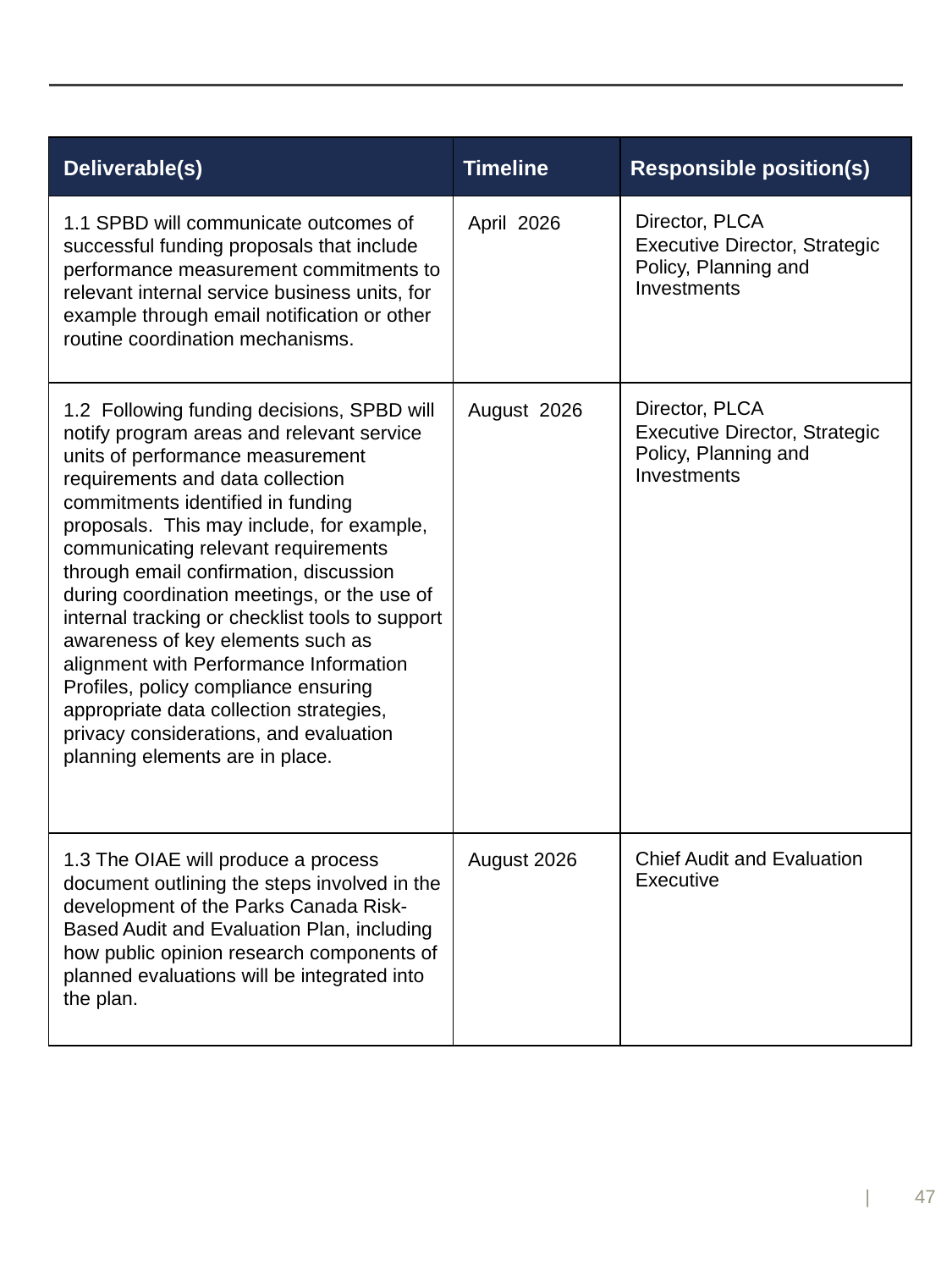

| Deliverable(s) | Timeline | Responsible position(s) |
| --- | --- | --- |
| 1.1 SPBD will communicate outcomes of successful funding proposals that include performance measurement commitments to relevant internal service business units, for example through email notification or other routine coordination mechanisms. | April 2026 | Director, PLCA Executive Director, Strategic Policy, Planning and Investments |
| 1.2 Following funding decisions, SPBD will notify program areas and relevant service units of performance measurement requirements and data collection commitments identified in funding proposals. This may include, for example, communicating relevant requirements through email confirmation, discussion during coordination meetings, or the use of internal tracking or checklist tools to support awareness of key elements such as alignment with Performance Information Profiles, policy compliance ensuring appropriate data collection strategies, privacy considerations, and evaluation planning elements are in place. | August 2026 | Director, PLCA Executive Director, Strategic Policy, Planning and Investments |
| 1.3 The OIAE will produce a process document outlining the steps involved in the development of the Parks Canada Risk-Based Audit and Evaluation Plan, including how public opinion research components of planned evaluations will be integrated into the plan. | August 2026 | Chief Audit and Evaluation Executive |